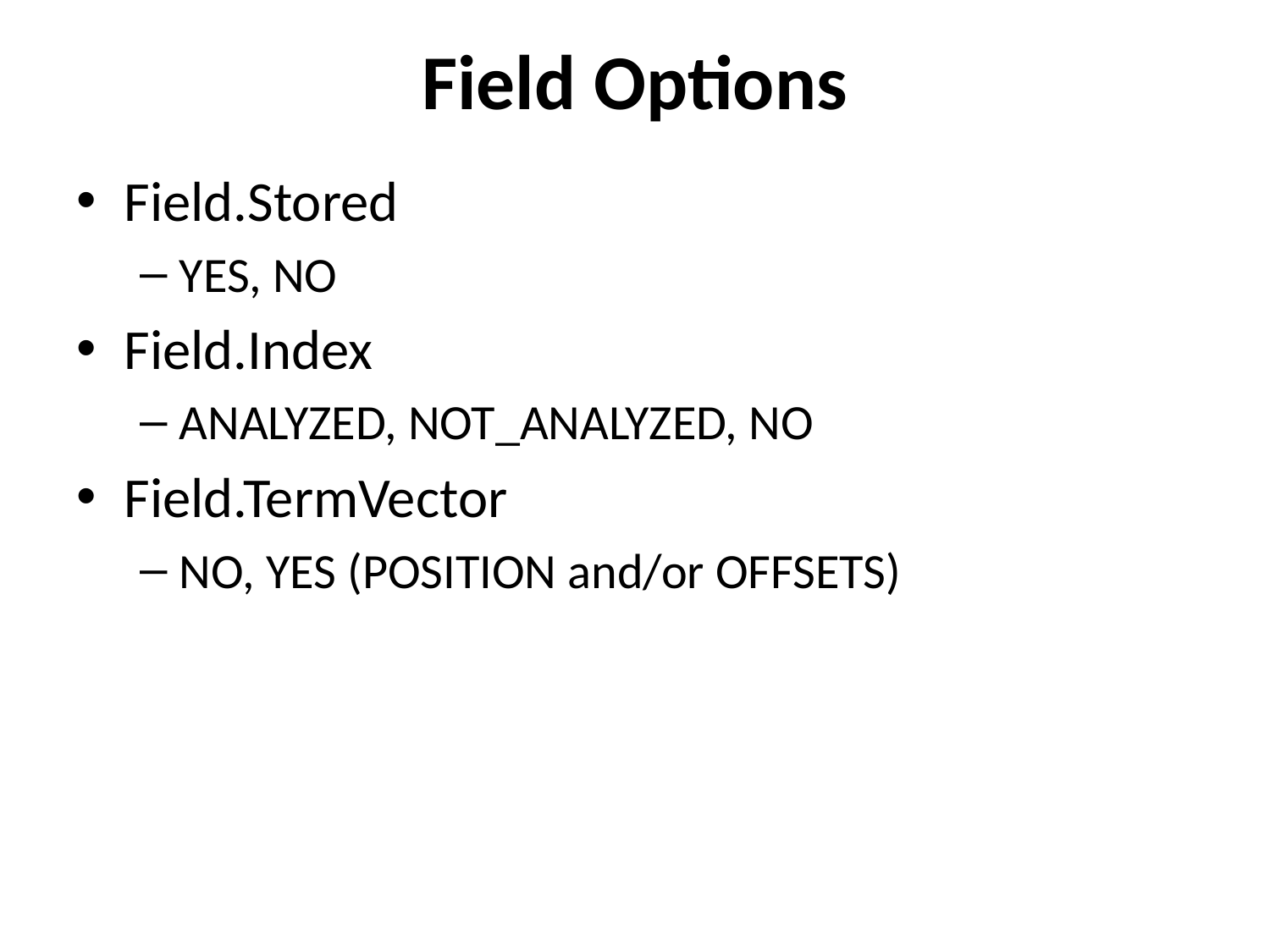

# Field Options
Field.Stored
YES, NO
Field.Index
ANALYZED, NOT_ANALYZED, NO
Field.TermVector
NO, YES (POSITION and/or OFFSETS)